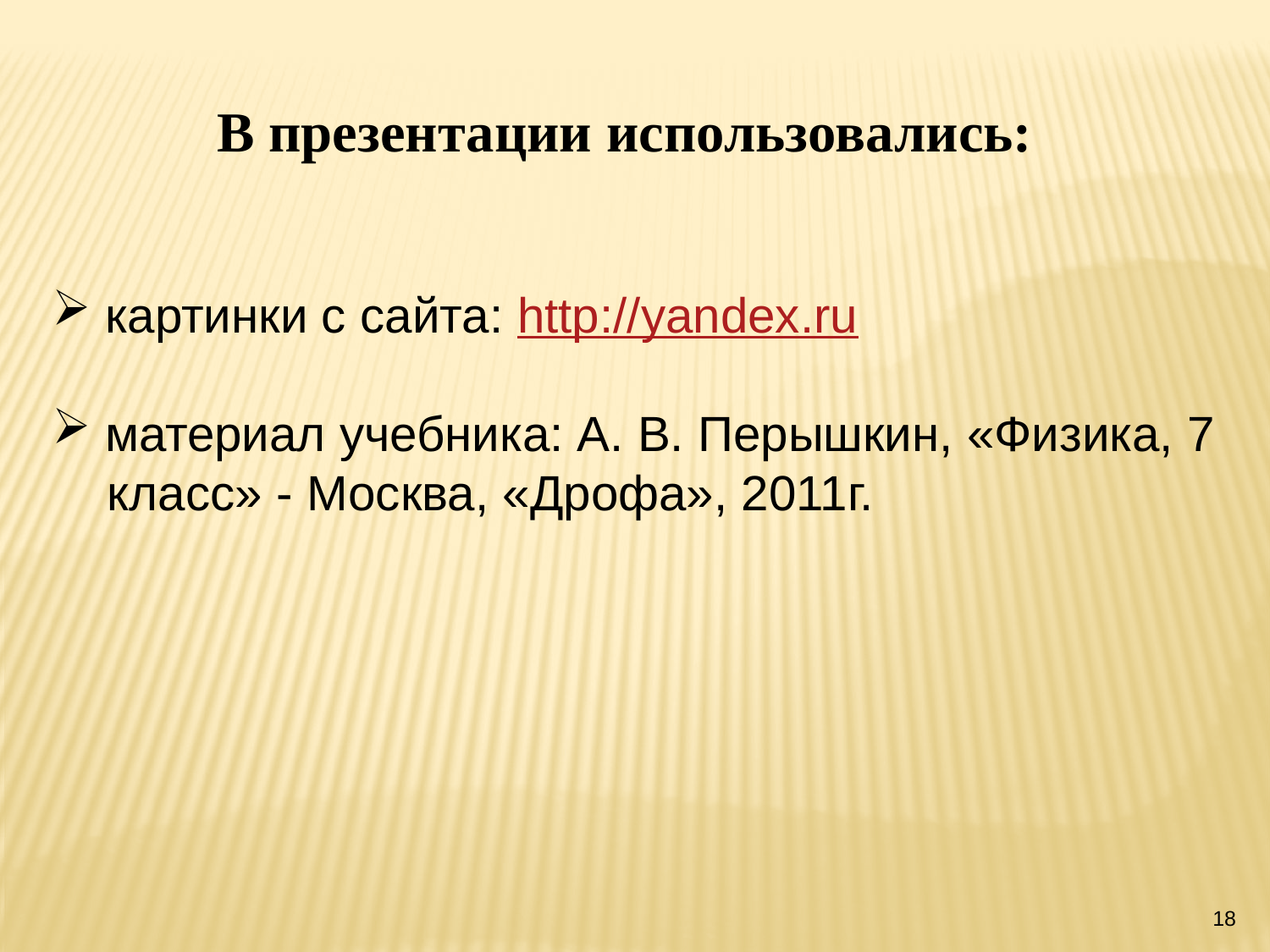

В презентации использовались:
 картинки с сайта: http://yandex.ru

 материал учебника: А. В. Перышкин, «Физика, 7
    класс» - Москва, «Дрофа», 2011г.
18